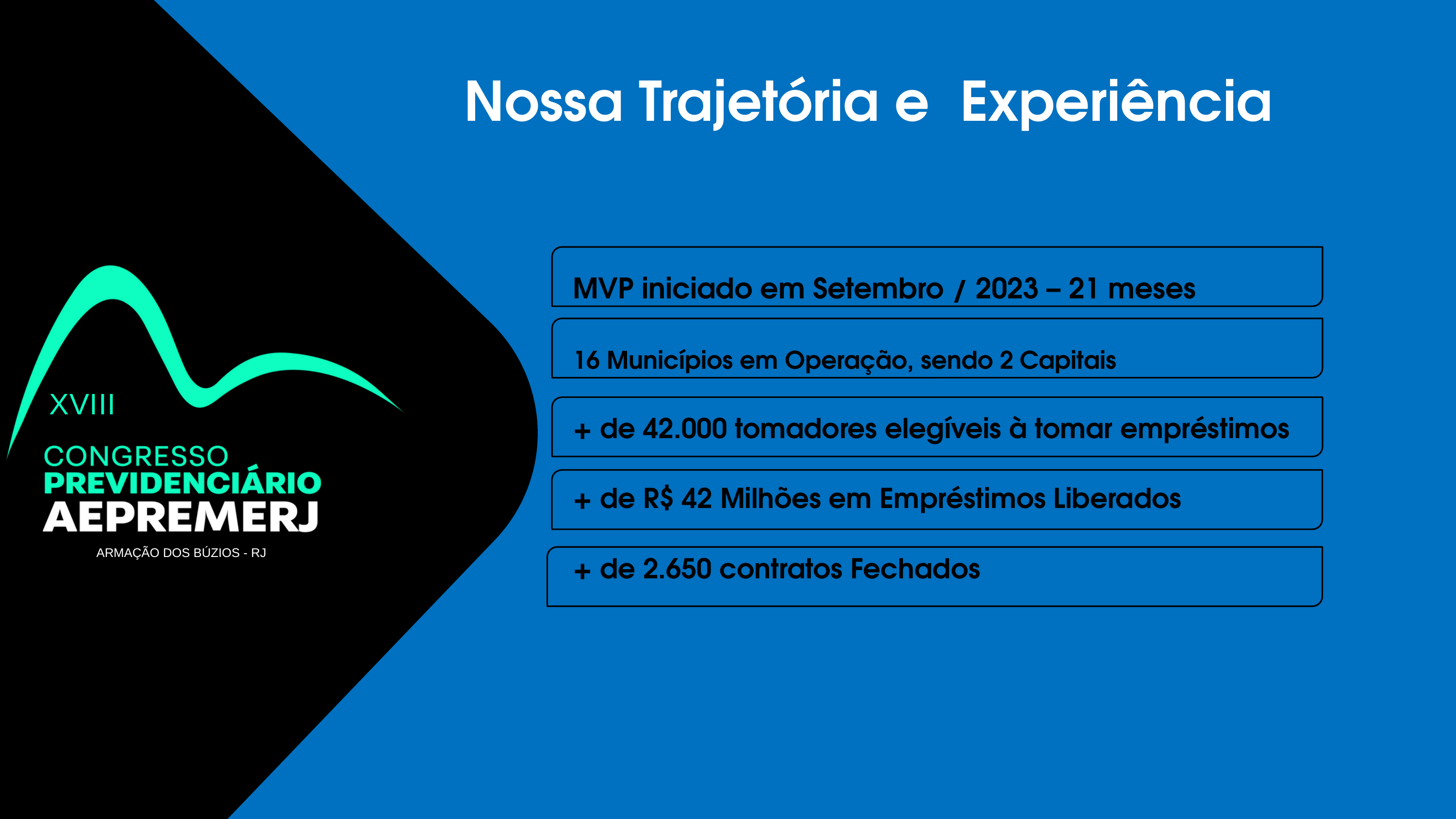

Nossa Trajetória e  Experiência

XVIII

ARMAÇÃO DOS BÚZIOS - RJ
MVP iniciado em Setembro / 2023 – 21 meses

16 Municípios em Operação, sendo 2 Capitais

+ de 42.000 tomadores elegíveis à tomar empréstimos

+ de R$ 42 Milhões em Empréstimos Liberados

+ de 2.650 contratos Fechados